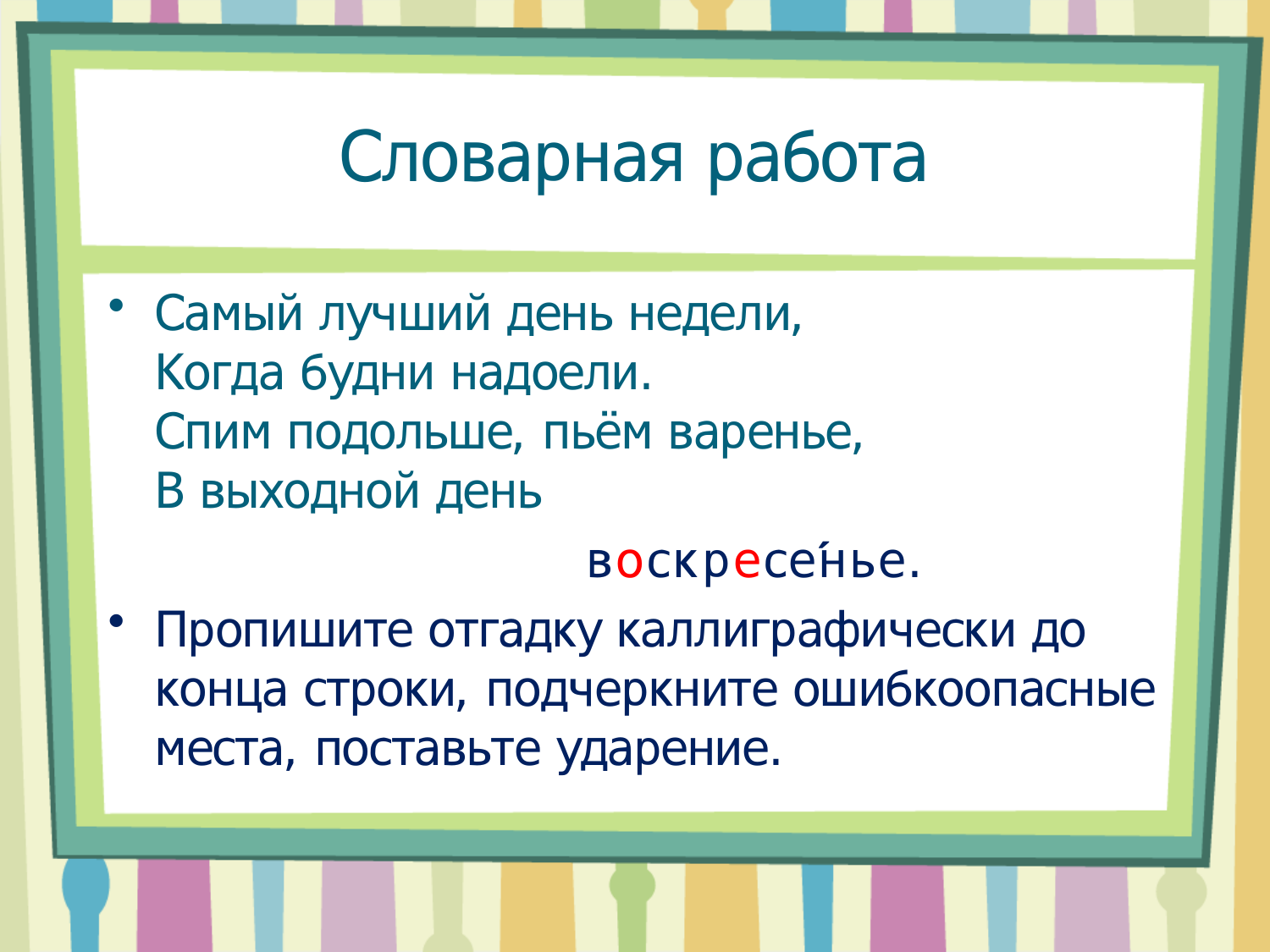

# Словарная работа
Самый лучший день недели,
Когда будни надоели.
Спим подольше, пьём варенье,
В выходной день
                               воскресе́нье.
Пропишите отгадку каллиграфически до конца строки, подчеркните ошибкоопасные места, поставьте ударение.